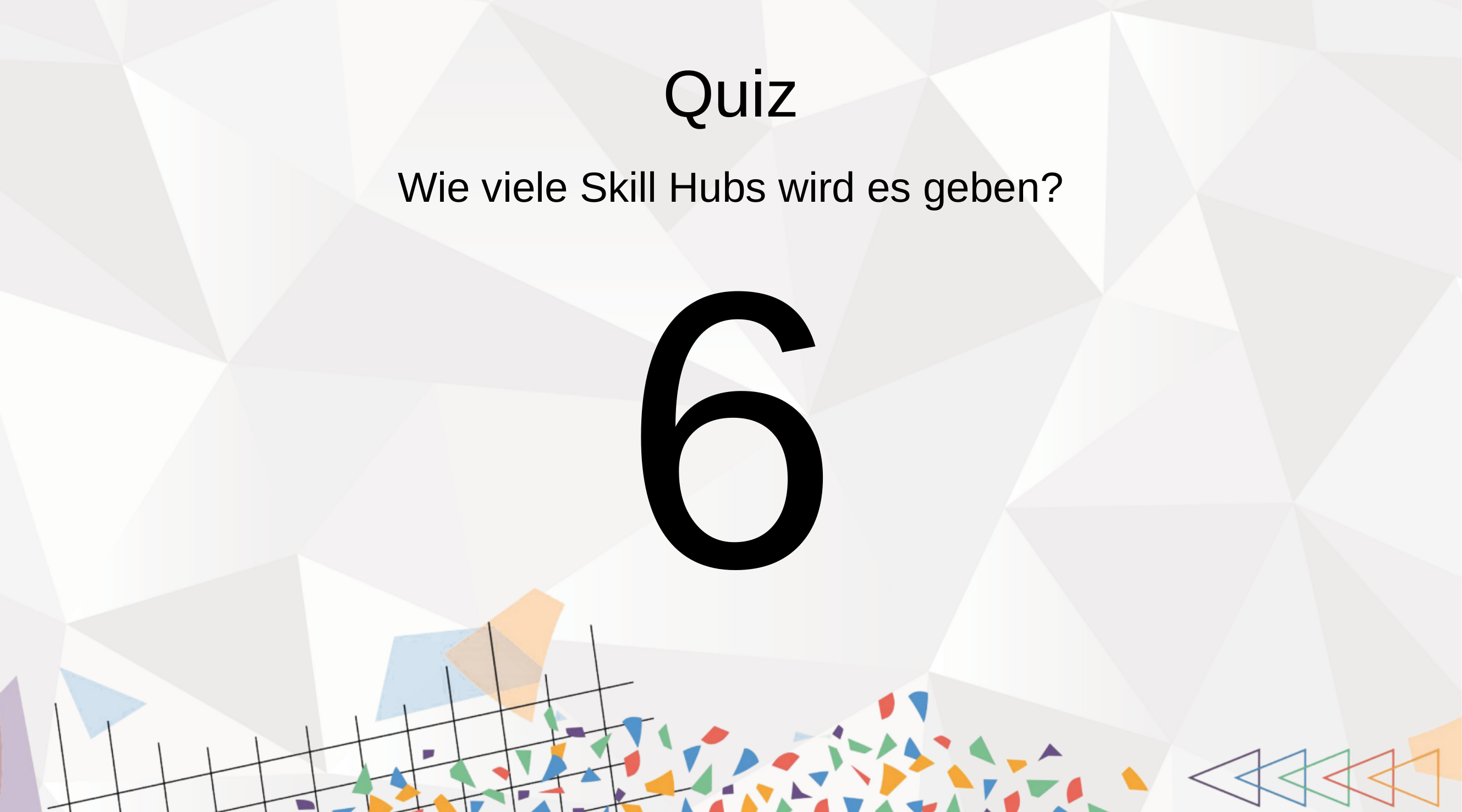

# Quiz
Wie viele Skill Hubs wird es geben?
6